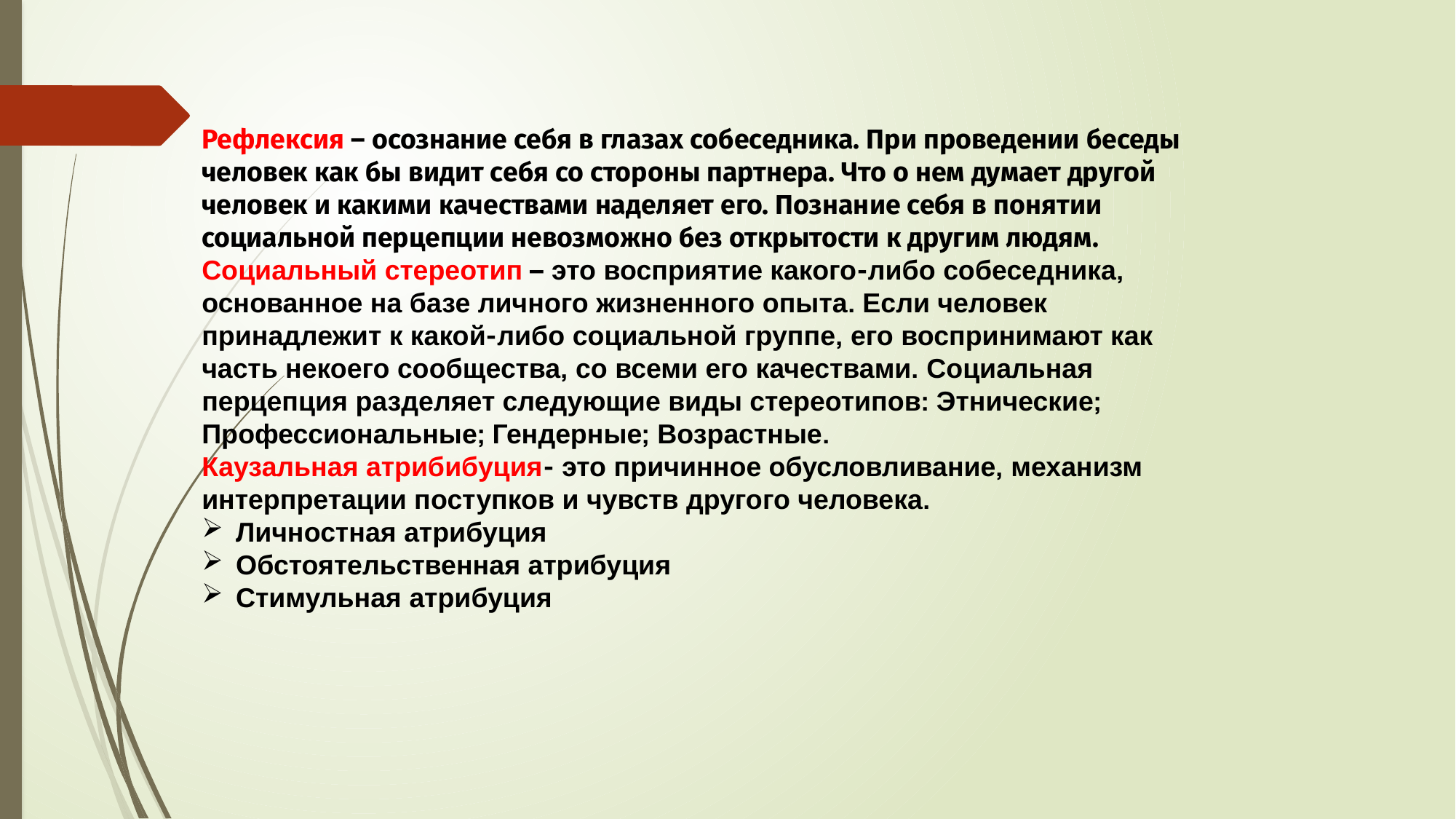

Рефлексия – осознание себя в глазах собеседника. При проведении беседы человек как бы видит себя со стороны партнера. Что о нем думает другой человек и какими качествами наделяет его. Познание себя в понятии социальной перцепции невозможно без открытости к другим людям.
Социальный стереотип – это восприятие какого-либо собеседника, основанное на базе личного жизненного опыта. Если человек принадлежит к какой-либо социальной группе, его воспринимают как часть некоего сообщества, со всеми его качествами. Социальная перцепция разделяет следующие виды стереотипов: Этнические; Профессиональные; Гендерные; Возрастные.
Каузальная атрибибуция- это причинное обусловливание, механизм интерпретации поступков и чувств другого человека.
Личностная атрибуция
Обстоятельственная атрибуция
Стимульная атрибуция